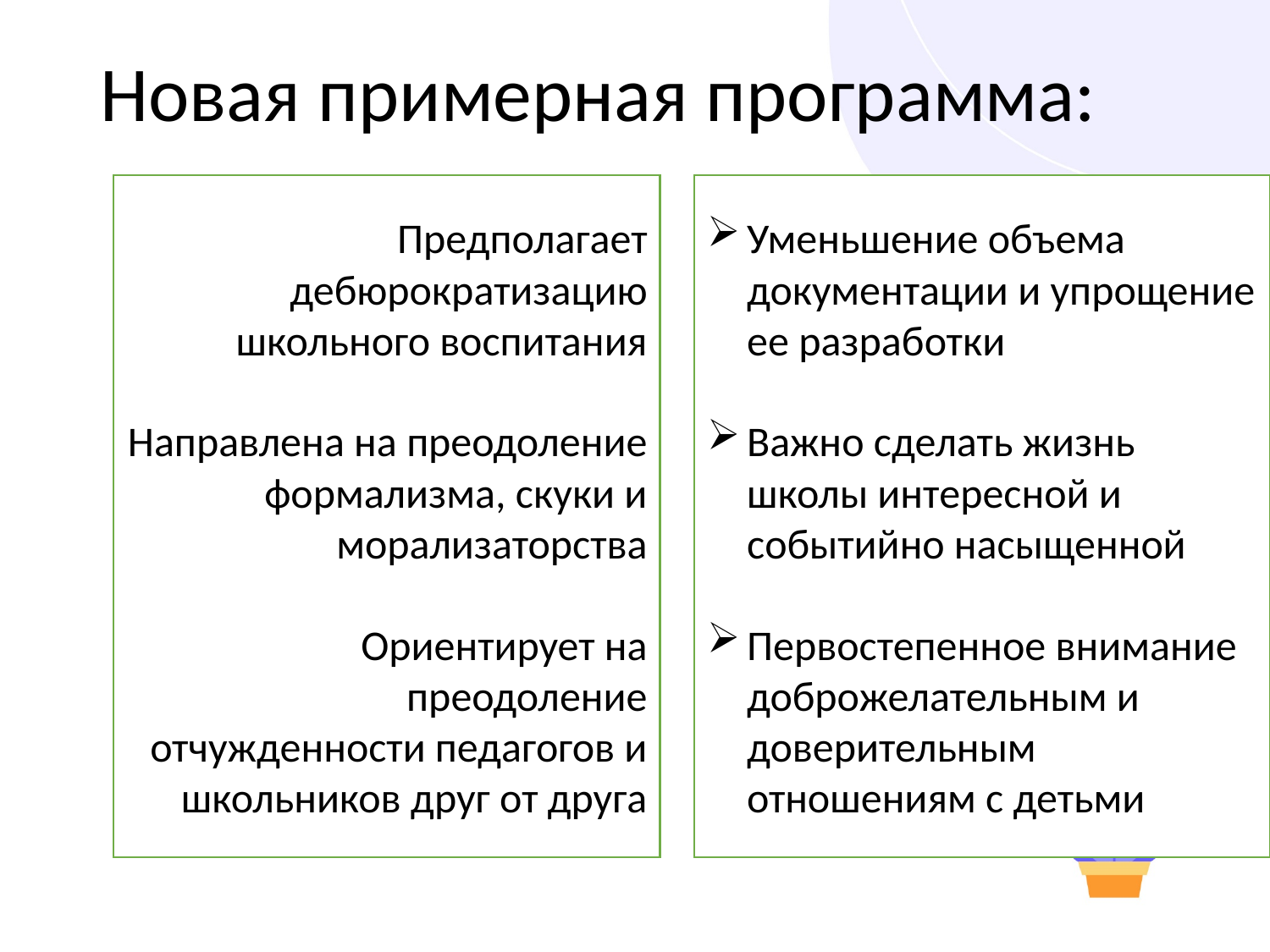

# Новая примерная программа:

Предполагает дебюрократизацию школьного воспитания

Направлена на преодоление формализма, скуки и морализаторства

Ориентирует на преодоление отчужденности педагогов и школьников друг от друга
Уменьшение объема документации и упрощение ее разработки

Важно сделать жизнь школы интересной и событийно насыщенной

Первостепенное внимание доброжелательным и доверительным отношениям с детьми